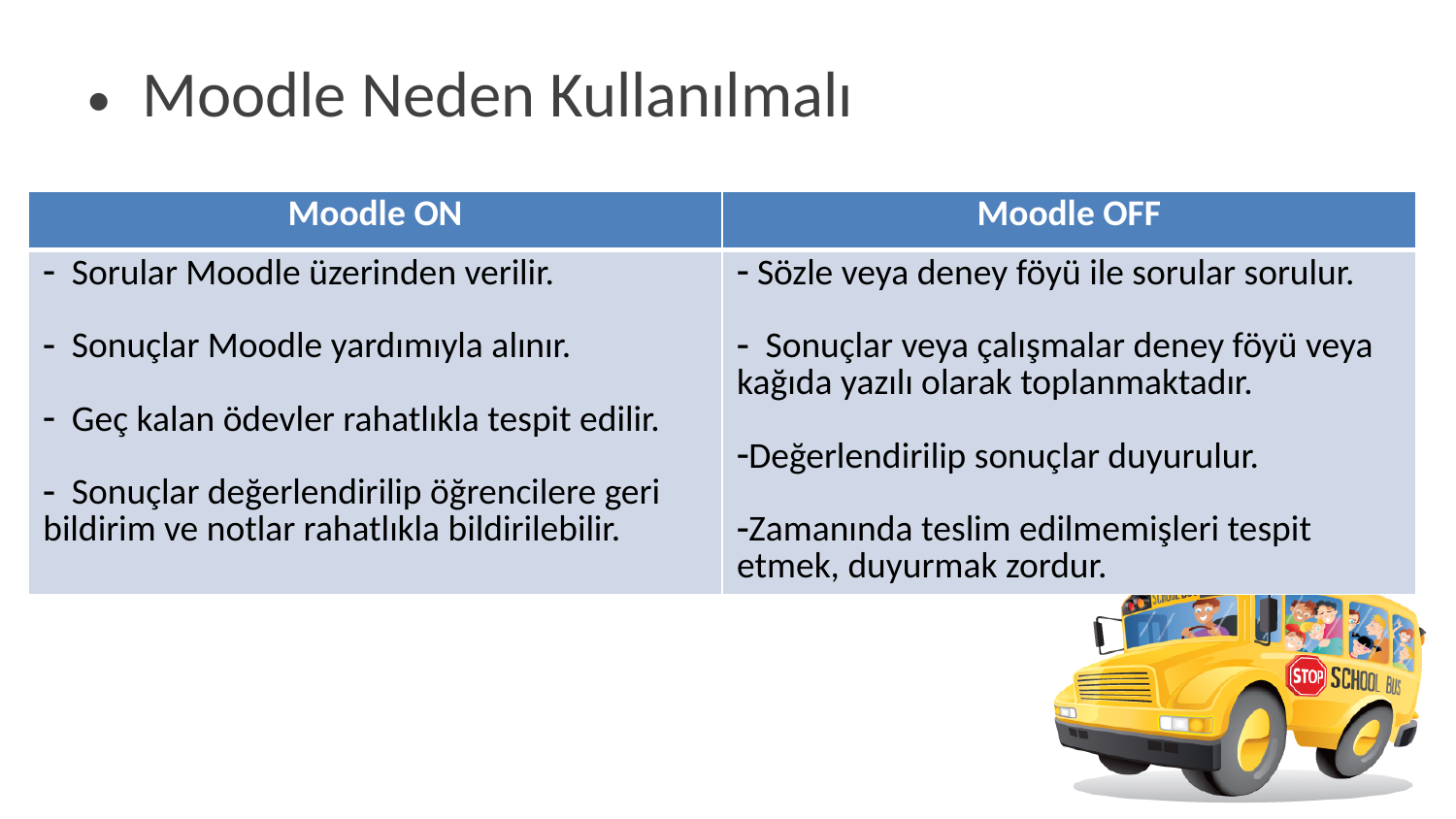

Moodle Neden Kullanılmalı
| Moodle ON | Moodle OFF |
| --- | --- |
| Sorular Moodle üzerinden verilir. Sonuçlar Moodle yardımıyla alınır. Geç kalan ödevler rahatlıkla tespit edilir. Sonuçlar değerlendirilip öğrencilere geri bildirim ve notlar rahatlıkla bildirilebilir. | Sözle veya deney föyü ile sorular sorulur. Sonuçlar veya çalışmalar deney föyü veya kağıda yazılı olarak toplanmaktadır. Değerlendirilip sonuçlar duyurulur. Zamanında teslim edilmemişleri tespit etmek, duyurmak zordur. |